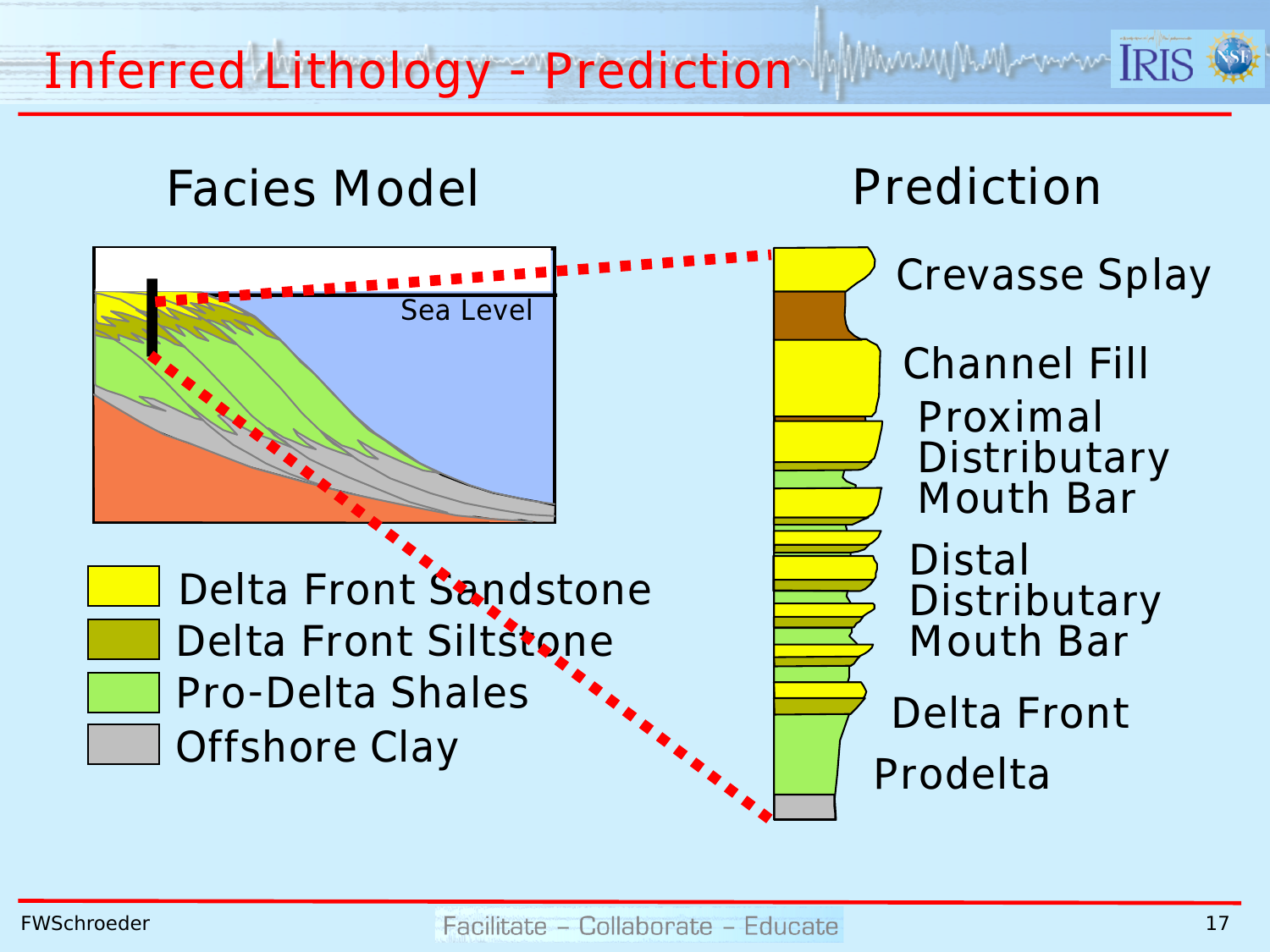

# Inferred Lithology - Prediction
Prediction
Crevasse Splay

Channel Fill

Proximal
Distributary
Mouth Bar

Distal
Distributary
Mouth Bar

Delta Front

Prodelta

Facies Model

Sea Level

Delta Front Sandstone

Delta Front Siltstone

Pro-Delta Shales

Offshore Clay